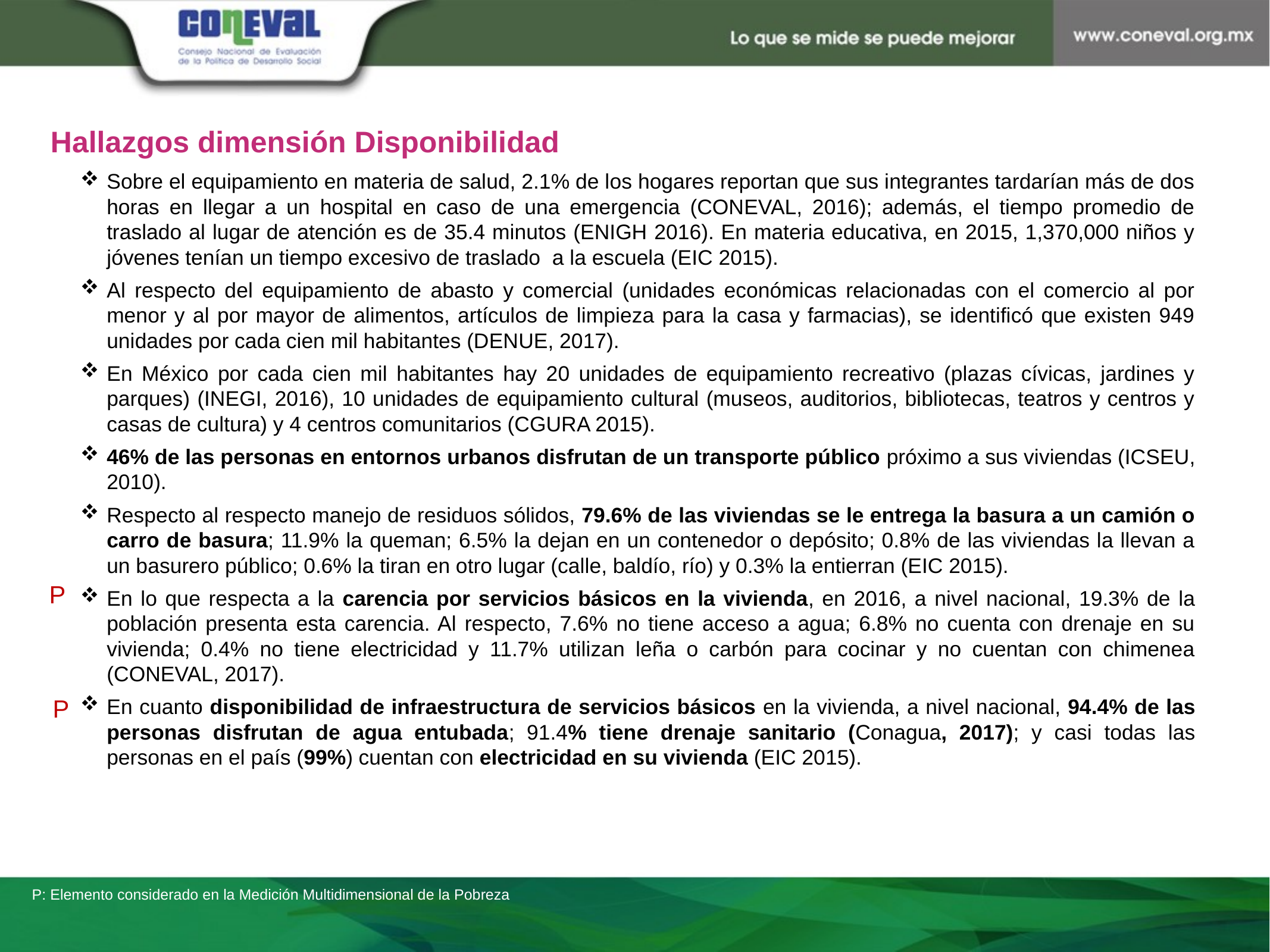

Hallazgos dimensión Disponibilidad
Sobre el equipamiento en materia de salud, 2.1% de los hogares reportan que sus integrantes tardarían más de dos horas en llegar a un hospital en caso de una emergencia (CONEVAL, 2016); además, el tiempo promedio de traslado al lugar de atención es de 35.4 minutos (ENIGH 2016). En materia educativa, en 2015, 1,370,000 niños y jóvenes tenían un tiempo excesivo de traslado  a la escuela (EIC 2015).
Al respecto del equipamiento de abasto y comercial (unidades económicas relacionadas con el comercio al por menor y al por mayor de alimentos, artículos de limpieza para la casa y farmacias), se identificó que existen 949 unidades por cada cien mil habitantes (DENUE, 2017).
En México por cada cien mil habitantes hay 20 unidades de equipamiento recreativo (plazas cívicas, jardines y parques) (INEGI, 2016), 10 unidades de equipamiento cultural (museos, auditorios, bibliotecas, teatros y centros y casas de cultura) y 4 centros comunitarios (CGURA 2015).
46% de las personas en entornos urbanos disfrutan de un transporte público próximo a sus viviendas (ICSEU, 2010).
Respecto al respecto manejo de residuos sólidos, 79.6% de las viviendas se le entrega la basura a un camión o carro de basura; 11.9% la queman; 6.5% la dejan en un contenedor o depósito; 0.8% de las viviendas la llevan a un basurero público; 0.6% la tiran en otro lugar (calle, baldío, río) y 0.3% la entierran (EIC 2015).
En lo que respecta a la carencia por servicios básicos en la vivienda, en 2016, a nivel nacional, 19.3% de la población presenta esta carencia. Al respecto, 7.6% no tiene acceso a agua; 6.8% no cuenta con drenaje en su vivienda; 0.4% no tiene electricidad y 11.7% utilizan leña o carbón para cocinar y no cuentan con chimenea (CONEVAL, 2017).
En cuanto disponibilidad de infraestructura de servicios básicos en la vivienda, a nivel nacional, 94.4% de las personas disfrutan de agua entubada; 91.4% tiene drenaje sanitario (Conagua, 2017); y casi todas las personas en el país (99%) cuentan con electricidad en su vivienda (EIC 2015).

P
P
P: Elemento considerado en la Medición Multidimensional de la Pobreza